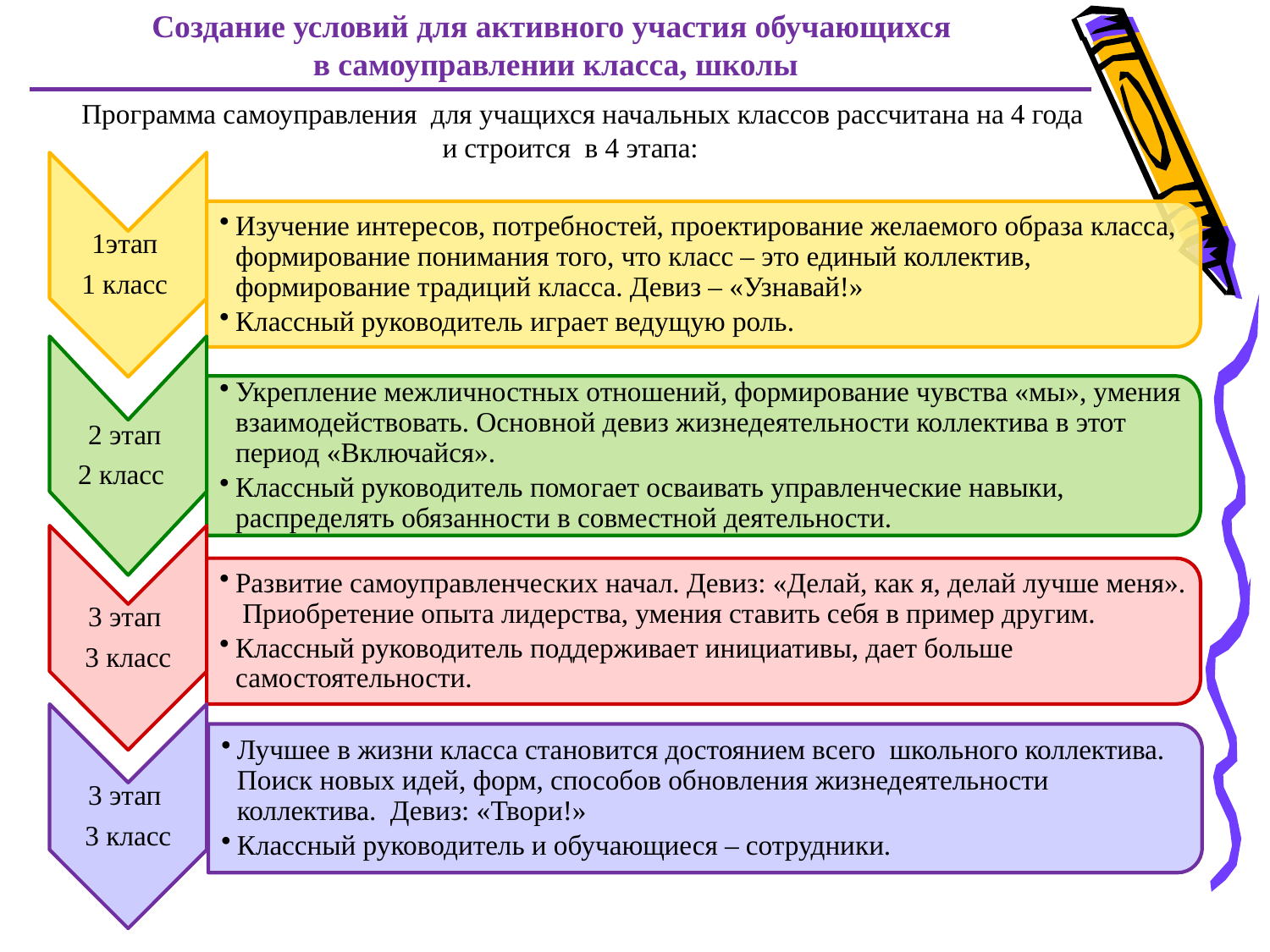

Создание условий для активного участия обучающихся
в самоуправлении класса, школы
Программа самоуправления  для учащихся начальных классов рассчитана на 4 года и строится  в 4 этапа:
1этап
1 класс
Изучение интересов, потребностей, проектирование желаемого образа класса, формирование понимания того, что класс – это единый коллектив, формирование традиций класса. Девиз – «Узнавай!»
Классный руководитель играет ведущую роль.
2 этап
2 класс
Укрепление межличностных отношений, формирование чувства «мы», умения взаимодействовать. Основной девиз жизнедеятельности коллектива в этот период «Включайся».
Классный руководитель помогает осваивать управленческие навыки, распределять обязанности в совместной деятельности.
3 этап
3 класс
Развитие самоуправленческих начал. Девиз: «Делай, как я, делай лучше меня».  Приобретение опыта лидерства, умения ставить себя в пример другим.
Классный руководитель поддерживает инициативы, дает больше самостоятельности.
3 этап
3 класс
Лучшее в жизни класса становится достоянием всего  школьного коллектива. Поиск новых идей, форм, способов обновления жизнедеятельности коллектива.  Девиз: «Твори!»
Классный руководитель и обучающиеся – сотрудники.